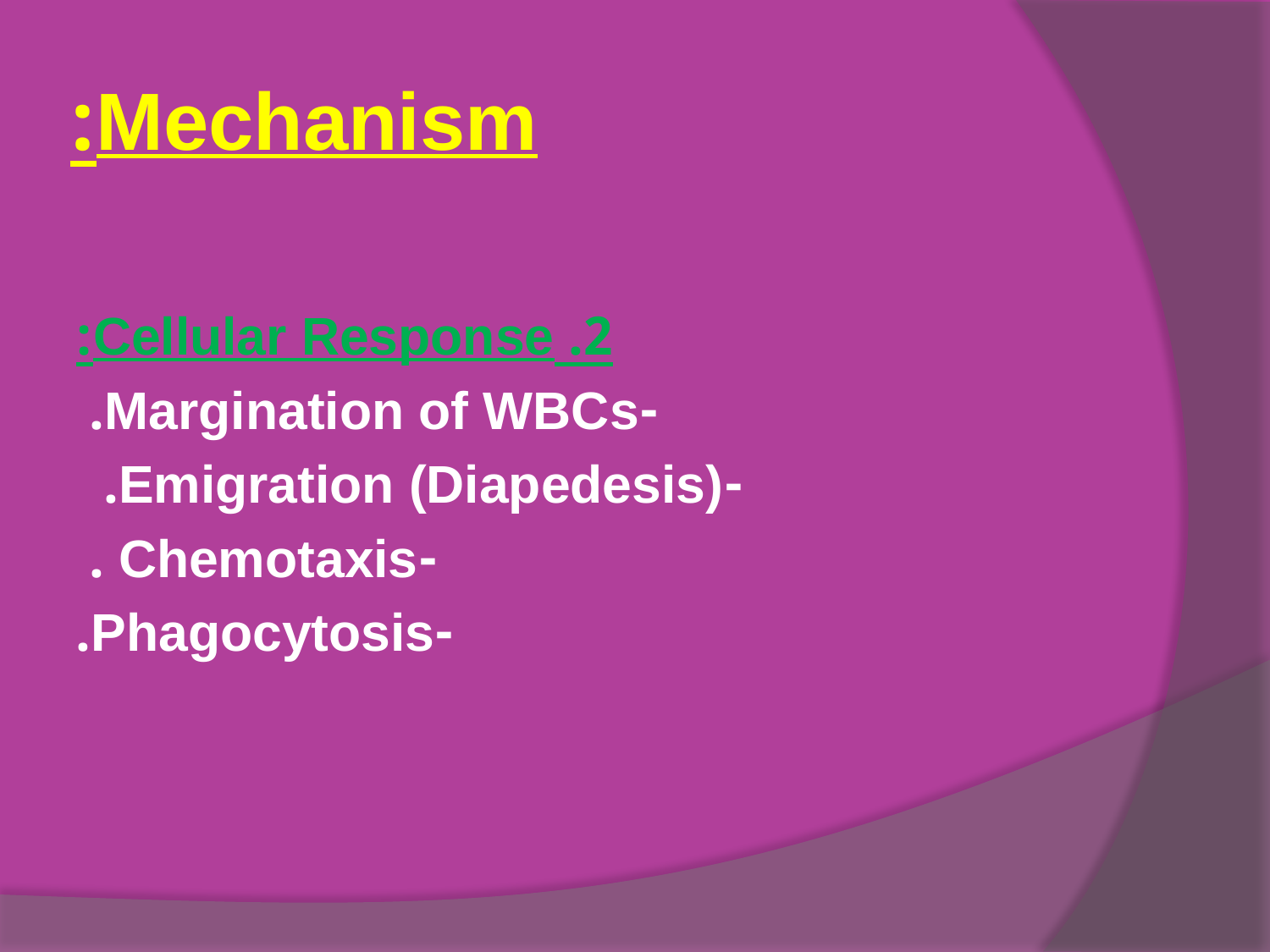

# Mechanism:

 2. Cellular Response:
       -Margination of WBCs.
       -Emigration (Diapedesis).
      -Chemotaxis .
      -Phagocytosis.